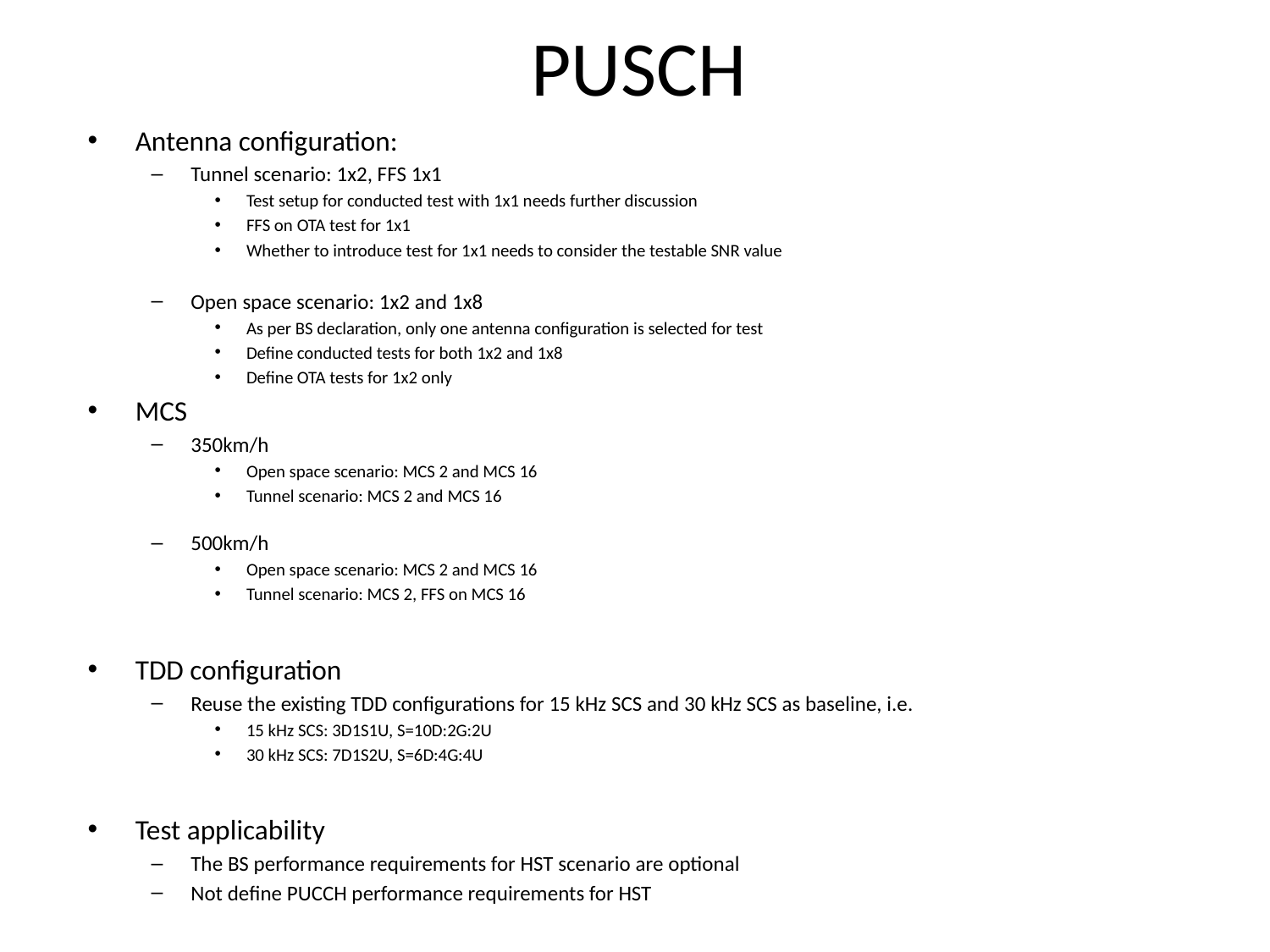

# PUSCH
Antenna configuration:
Tunnel scenario: 1x2, FFS 1x1
Test setup for conducted test with 1x1 needs further discussion
FFS on OTA test for 1x1
Whether to introduce test for 1x1 needs to consider the testable SNR value
Open space scenario: 1x2 and 1x8
As per BS declaration, only one antenna configuration is selected for test
Define conducted tests for both 1x2 and 1x8
Define OTA tests for 1x2 only
MCS
350km/h
Open space scenario: MCS 2 and MCS 16
Tunnel scenario: MCS 2 and MCS 16

500km/h
Open space scenario: MCS 2 and MCS 16
Tunnel scenario: MCS 2, FFS on MCS 16

TDD configuration
Reuse the existing TDD configurations for 15 kHz SCS and 30 kHz SCS as baseline, i.e.
15 kHz SCS: 3D1S1U, S=10D:2G:2U
30 kHz SCS: 7D1S2U, S=6D:4G:4U

Test applicability
The BS performance requirements for HST scenario are optional
Not define PUCCH performance requirements for HST